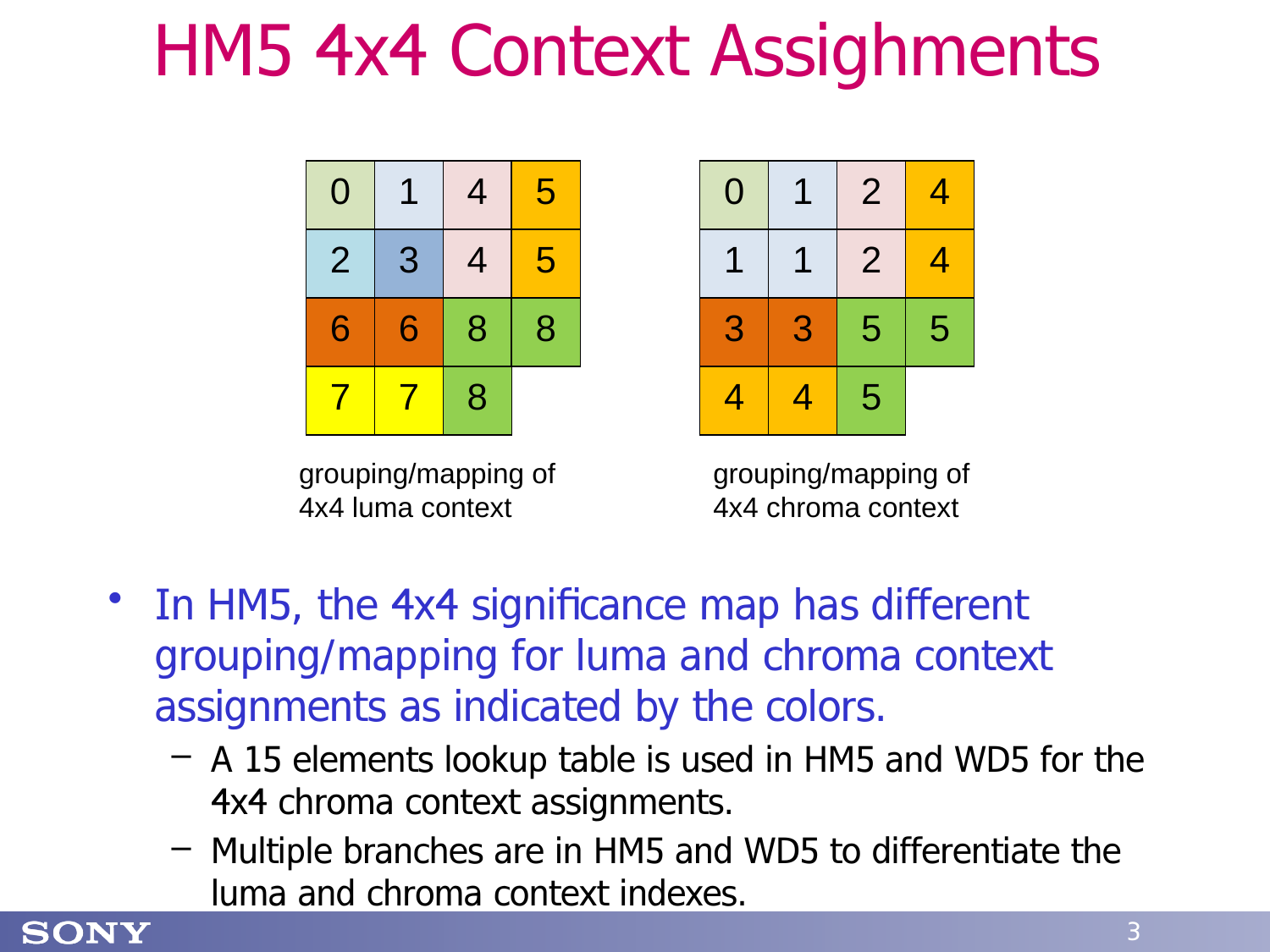

# HM5 4x4 Context Assighments

0
1
4
5
0
1
2
4
2
3
4
5
1
1
2
4
6
6
8
8
3
3
5
5
7
7
8
4
4
5
grouping/mapping of 4x4 luma context
grouping/mapping of 4x4 chroma context

In HM5, the 4x4 significance map has different grouping/mapping for luma and chroma context assignments as indicated by the colors.
A 15 elements lookup table is used in HM5 and WD5 for the 4x4 chroma context assignments.
Multiple branches are in HM5 and WD5 to differentiate the luma and chroma context indexes.
3